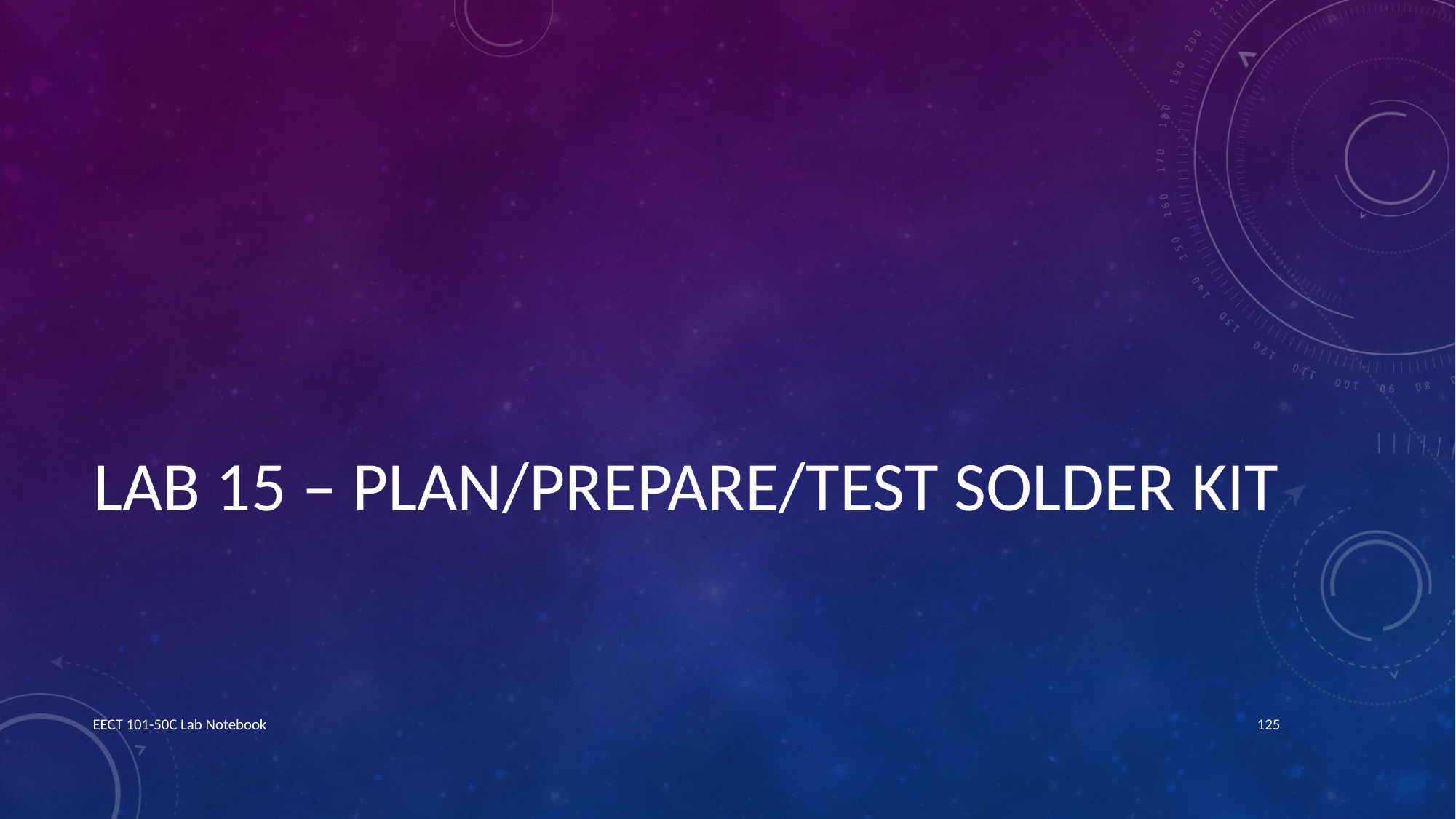

# Lab 15 – Plan/Prepare/Test Solder Kit
EECT 101-50C Lab Notebook
125